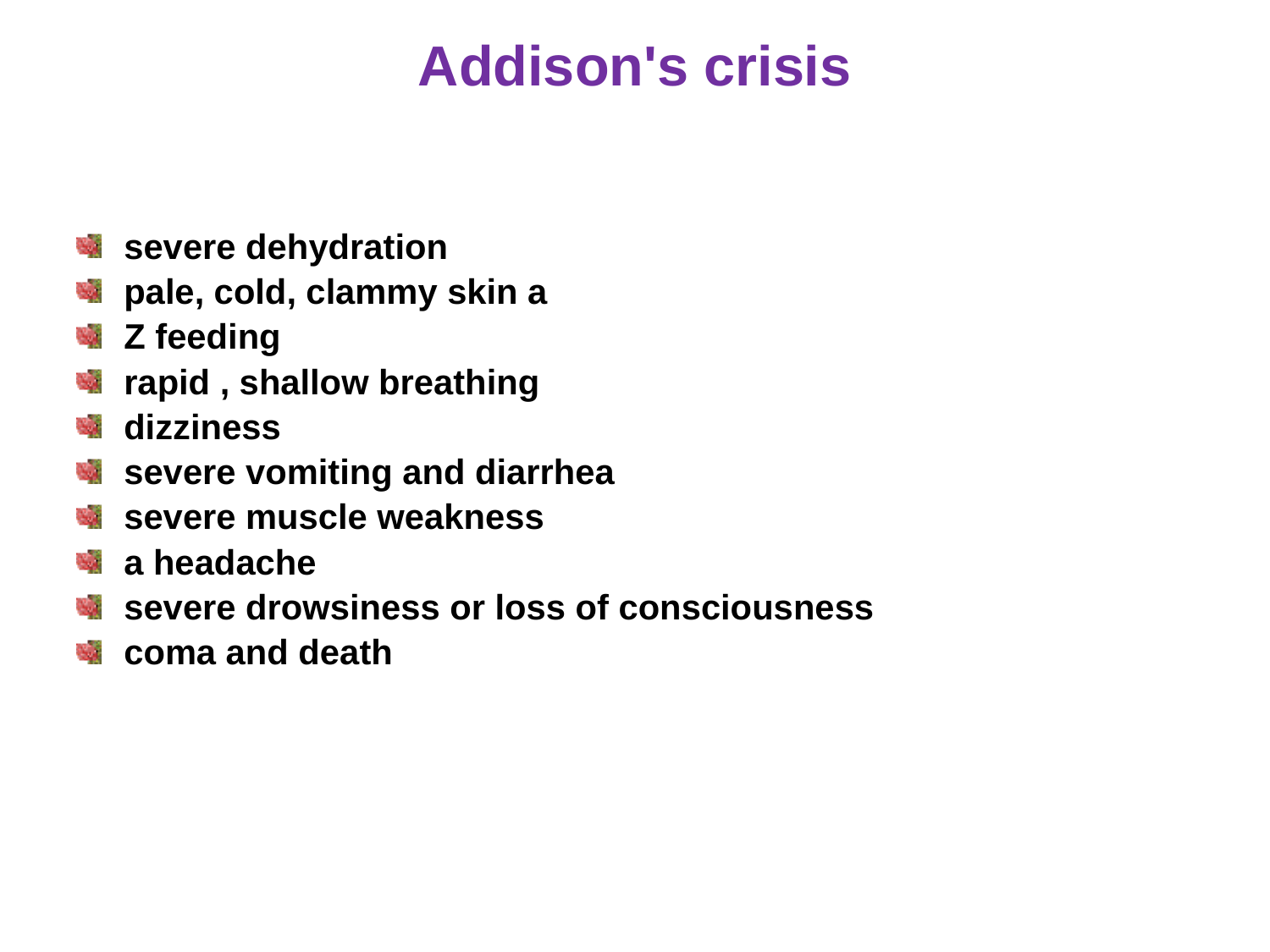

# Addison's crisis
severe dehydration
pale, cold, clammy skin a
Z feeding
rapid , shallow breathing
dizziness
severe vomiting and diarrhea
severe muscle weakness
a headache
severe drowsiness or loss of consciousness
coma and death